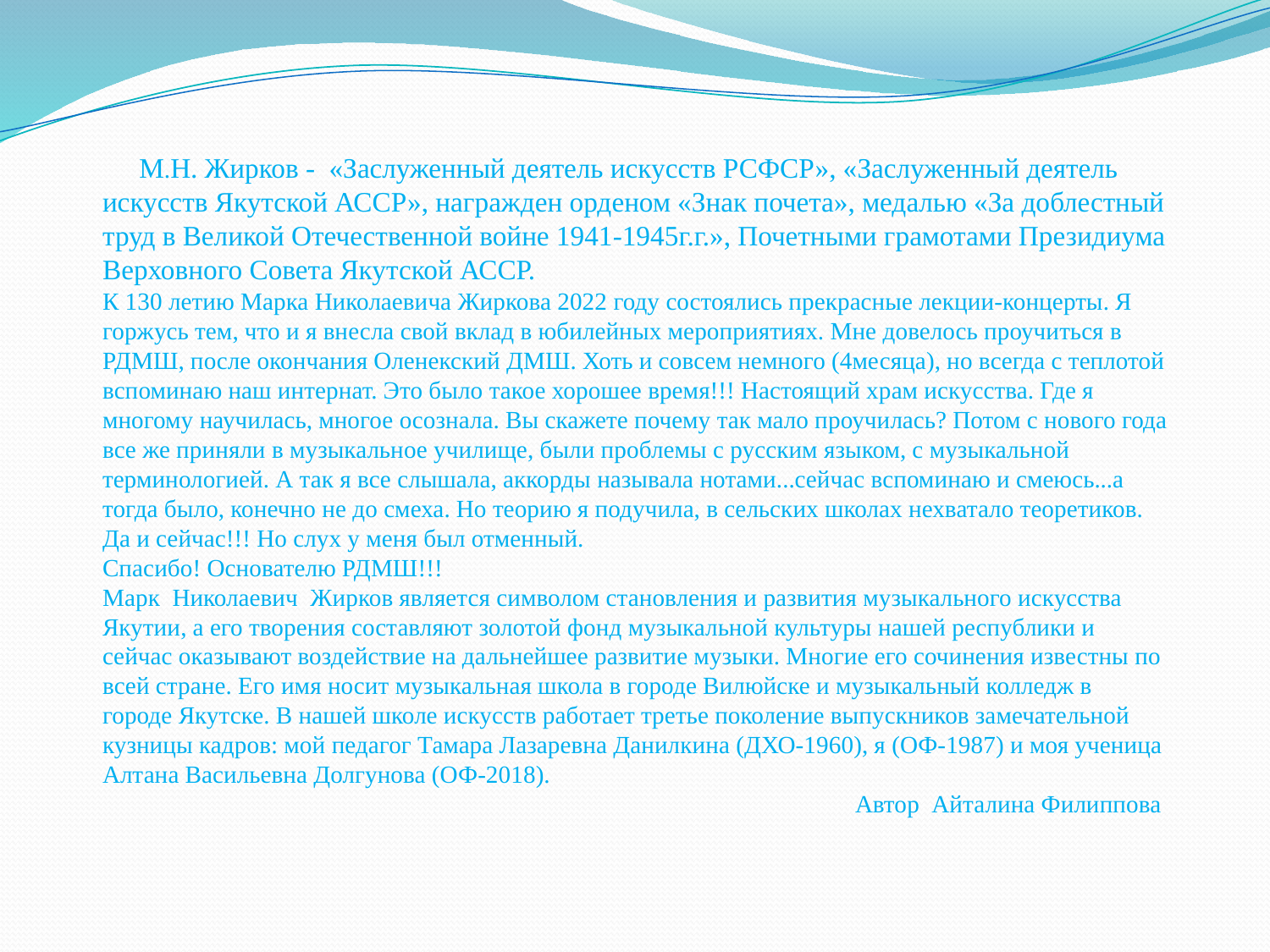

М.Н. Жирков -  «Заслуженный деятель искусств РСФСР», «Заслуженный деятель искусств Якутской АССР», награжден орденом «Знак почета», медалью «За доблестный труд в Великой Отечественной войне 1941-1945г.г.», Почетными грамотами Президиума Верховного Совета Якутской АССР.
К 130 летию Марка Николаевича Жиркова 2022 году состоялись прекрасные лекции-концерты. Я горжусь тем, что и я внесла свой вклад в юбилейных мероприятиях. Мне довелось проучиться в РДМШ, после окончания Оленекский ДМШ. Хоть и совсем немного (4месяца), но всегда с теплотой вспоминаю наш интернат. Это было такое хорошее время!!! Настоящий храм искусства. Где я многому научилась, многое осознала. Вы скажете почему так мало проучилась? Потом с нового года все же приняли в музыкальное училище, были проблемы с русским языком, с музыкальной терминологией. А так я все слышала, аккорды называла нотами...сейчас вспоминаю и смеюсь...а тогда было, конечно не до смеха. Но теорию я подучила, в сельских школах нехватало теоретиков. Да и сейчас!!! Но слух у меня был отменный.
Спасибо! Основателю РДМШ!!!
Марк  Николаевич  Жирков является символом становления и развития музыкального искусства Якутии, а его творения составляют золотой фонд музыкальной культуры нашей республики и сейчас оказывают воздействие на дальнейшее развитие музыки. Многие его сочинения известны по всей стране. Его имя носит музыкальная школа в городе Вилюйске и музыкальный колледж в городе Якутске. В нашей школе искусств работает третье поколение выпускников замечательной кузницы кадров: мой педагог Тамара Лазаревна Данилкина (ДХО-1960), я (ОФ-1987) и моя ученица Алтана Васильевна Долгунова (ОФ-2018).
Автор  Айталина Филиппова